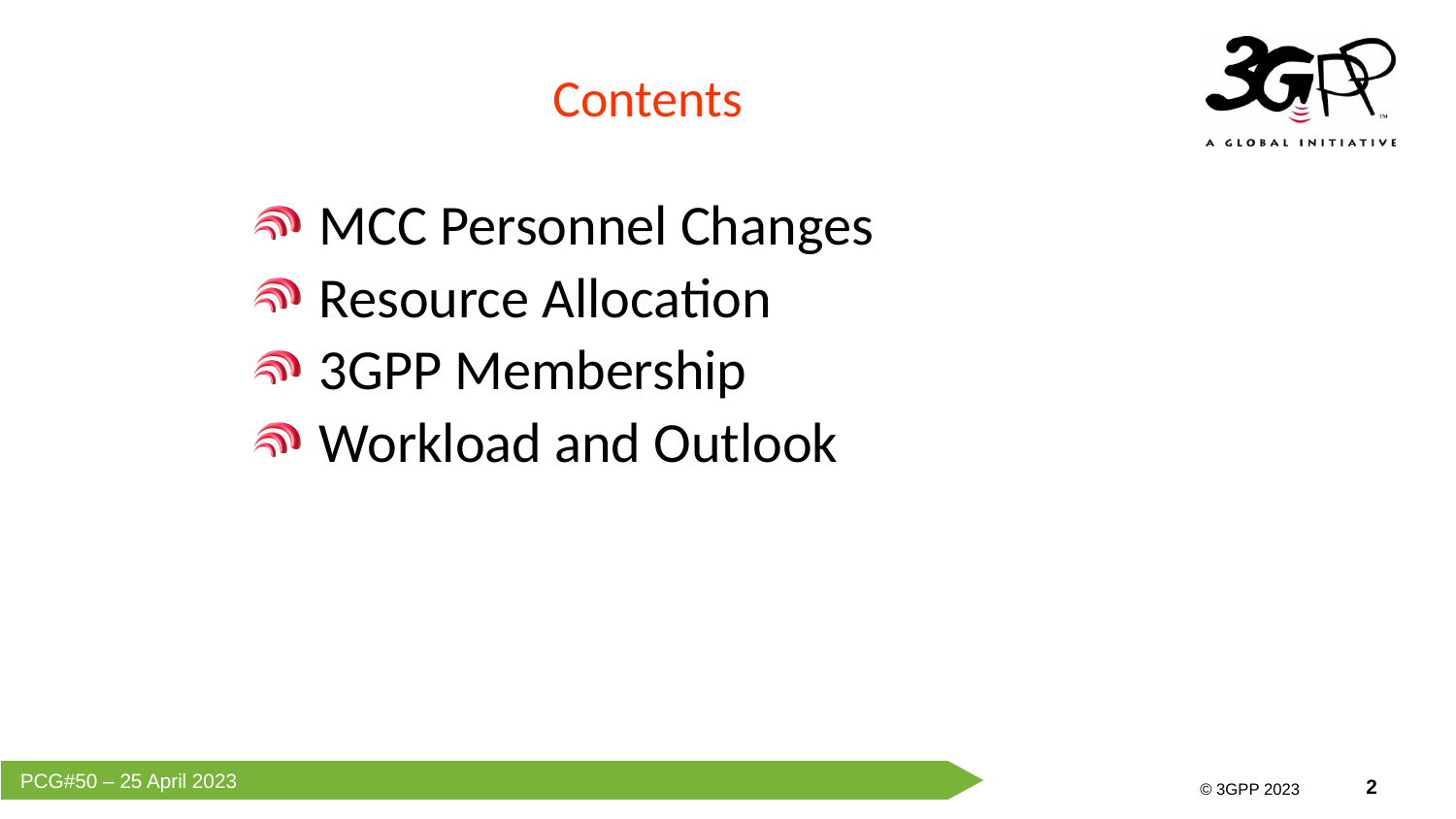

# Contents
 MCC Personnel Changes
 Resource Allocation
 3GPP Membership
 Workload and Outlook